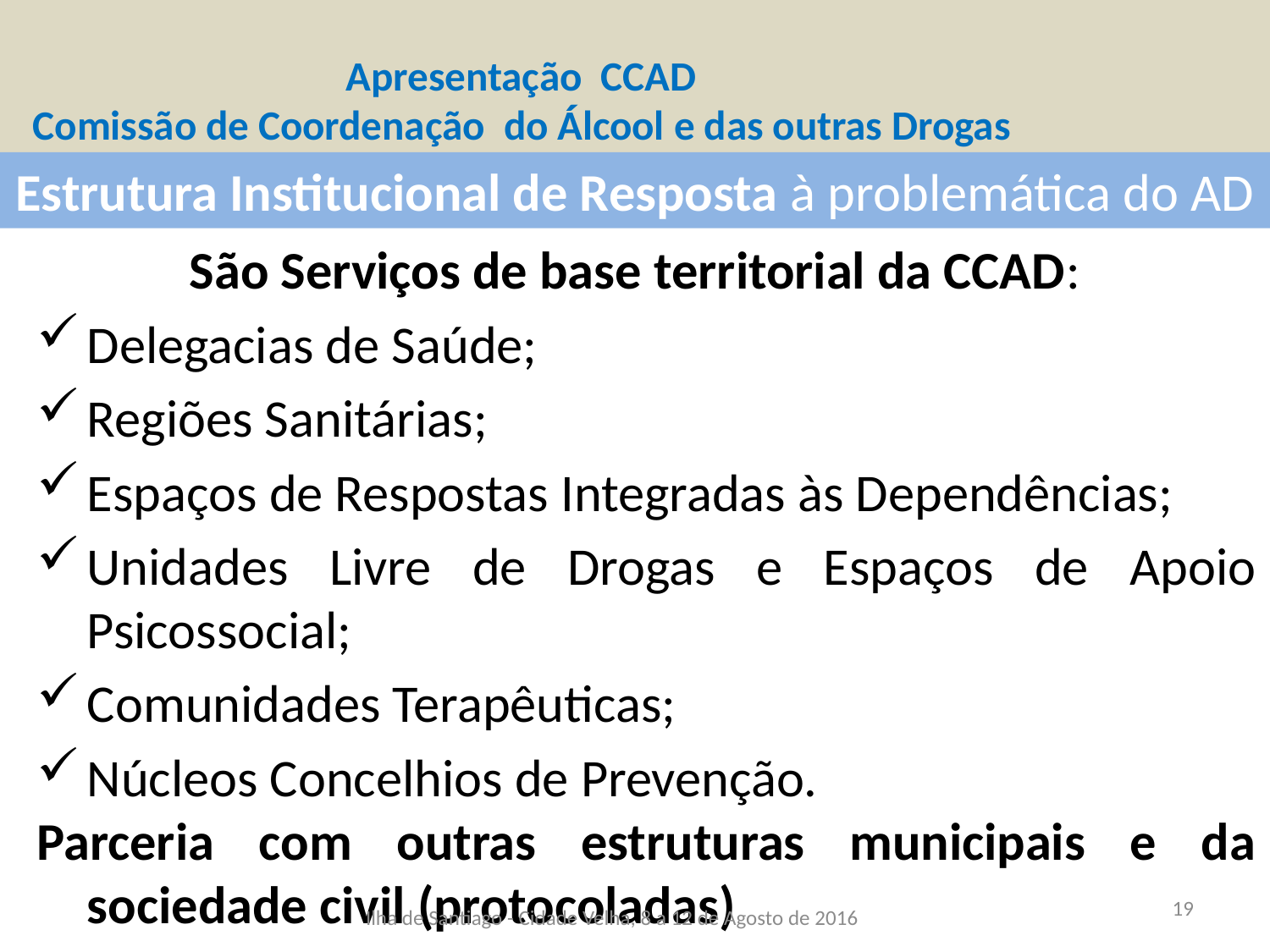

Apresentação  CCAD
Comissão de Coordenação  do Álcool e das outras Drogas
Estrutura Institucional de Resposta à problemática do AD
São Serviços de base territorial da CCAD:
Delegacias de Saúde;
Regiões Sanitárias;
Espaços de Respostas Integradas às Dependências;
Unidades Livre de Drogas e Espaços de Apoio Psicossocial;
Comunidades Terapêuticas;
Núcleos Concelhios de Prevenção.
Parceria com outras estruturas municipais e da sociedade civil (protocoladas)

Ilha de Santiago - Cidade Velha, 8 a 12 de Agosto de 2016
19